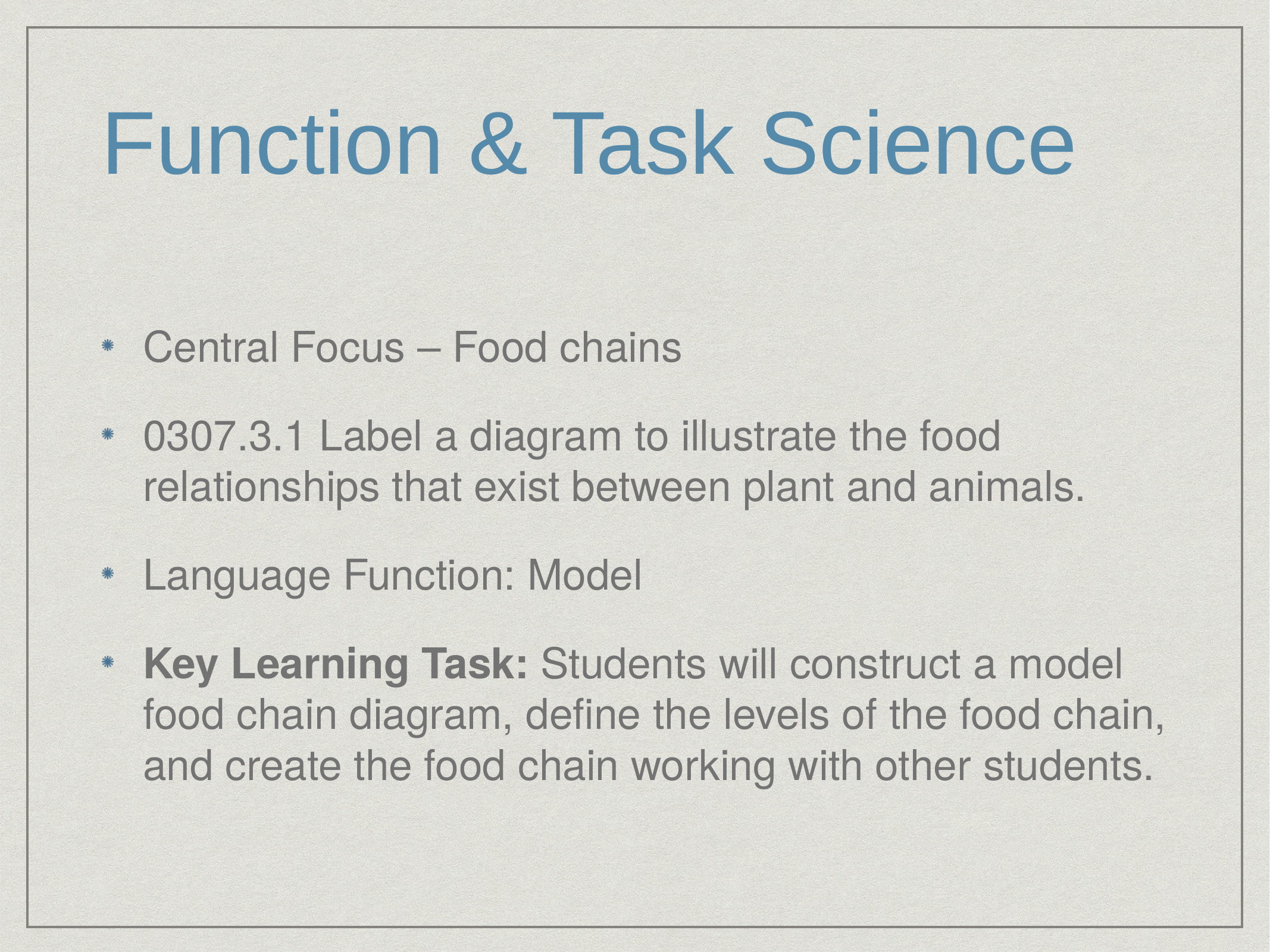

# Function & Task Science

Central Focus – Food chains
0307.3.1 Label a diagram to illustrate the food relationships that exist between plant and animals.
Language Function: Model
Key Learning Task: Students will construct a model food chain diagram, define the levels of the food chain, and create the food chain working with other students.